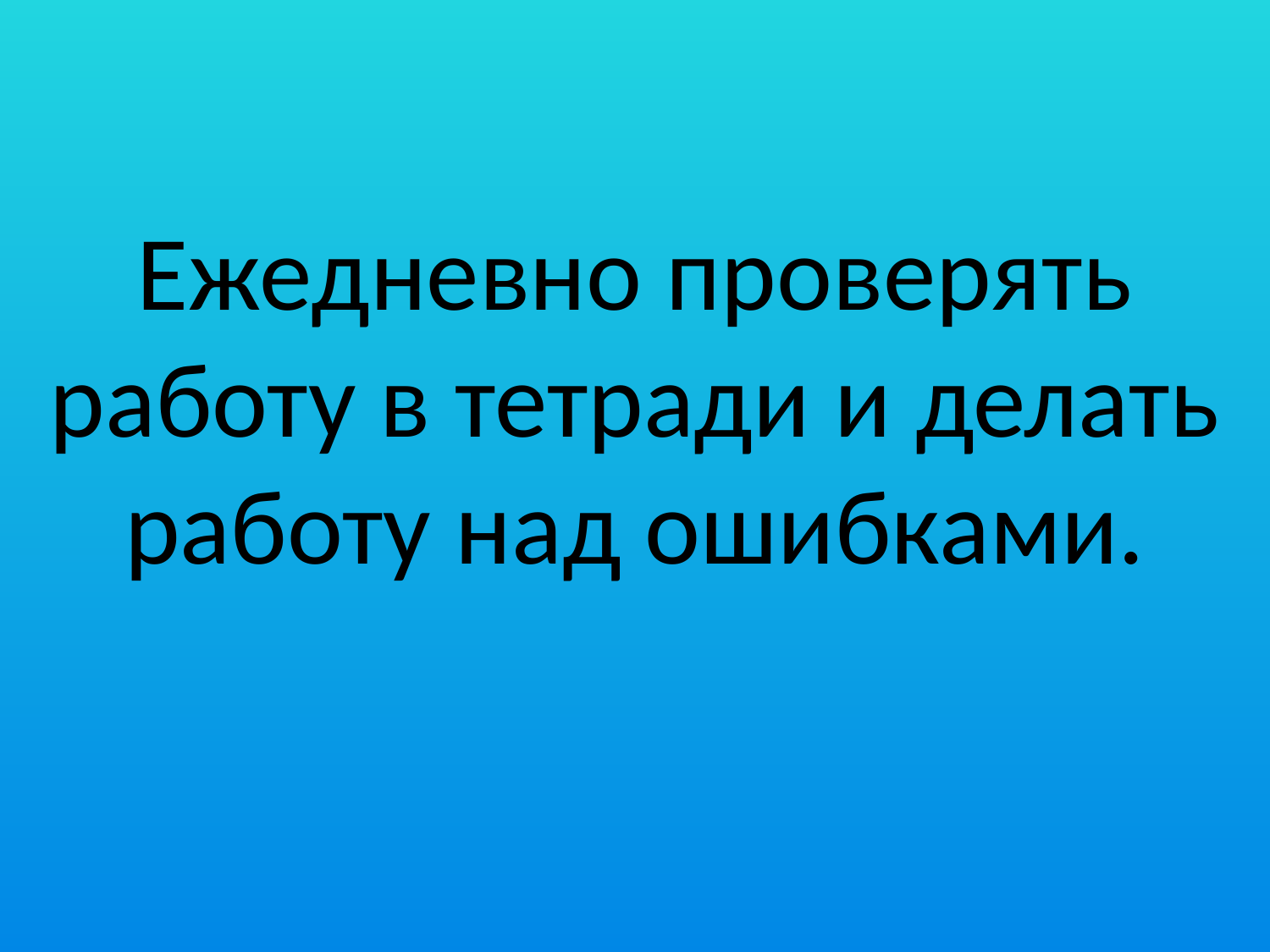

Ежедневно проверять работу в тетради и делать работу над ошибками.